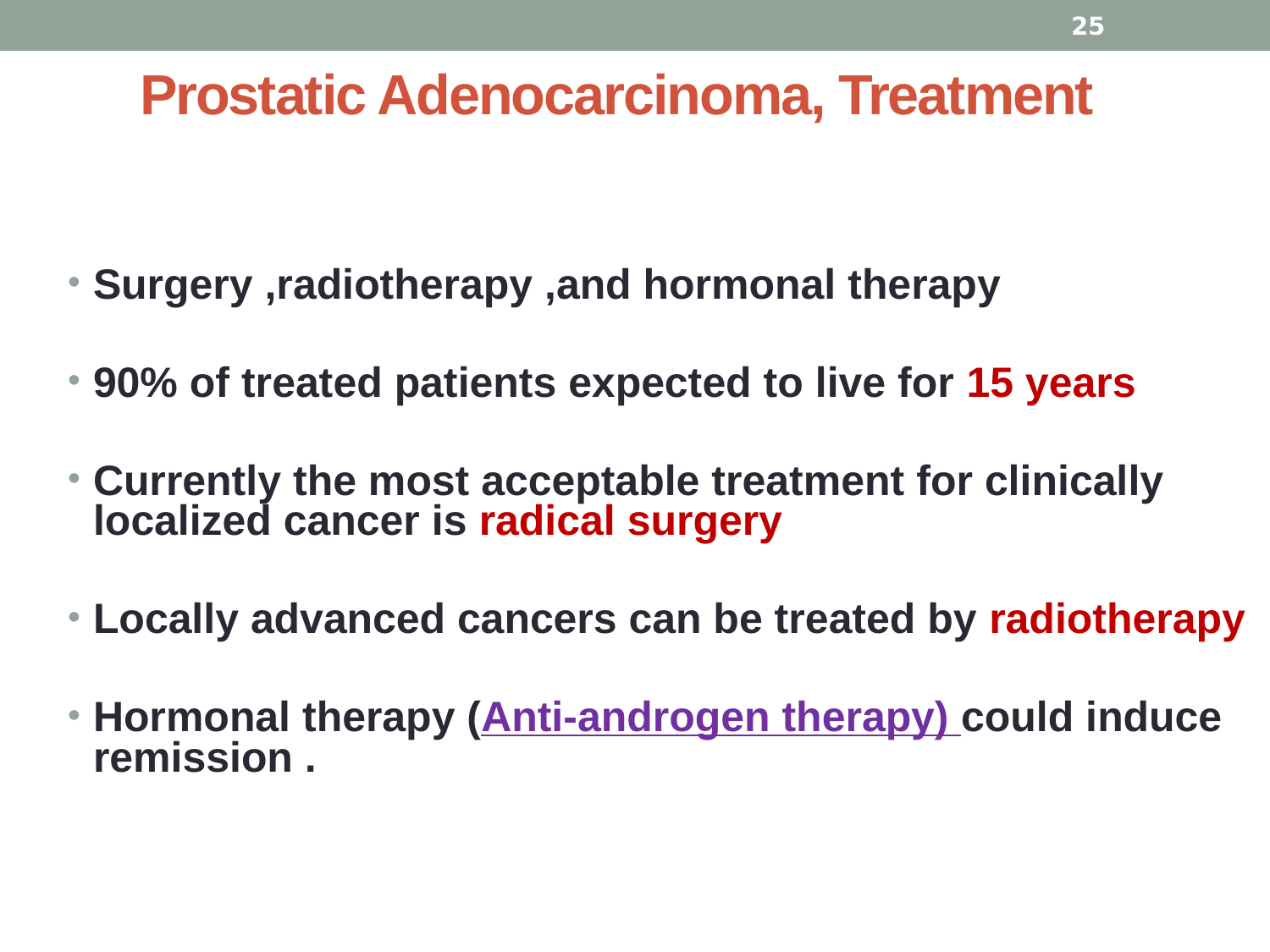

25
# Prostatic Adenocarcinoma, Treatment

Surgery ,radiotherapy ,and hormonal therapy

90% of treated patients expected to live for 15 years

Currently the most acceptable treatment for clinically localized cancer is radical surgery

Locally advanced cancers can be treated by radiotherapy

Hormonal therapy (Anti-androgen therapy) could induce remission .